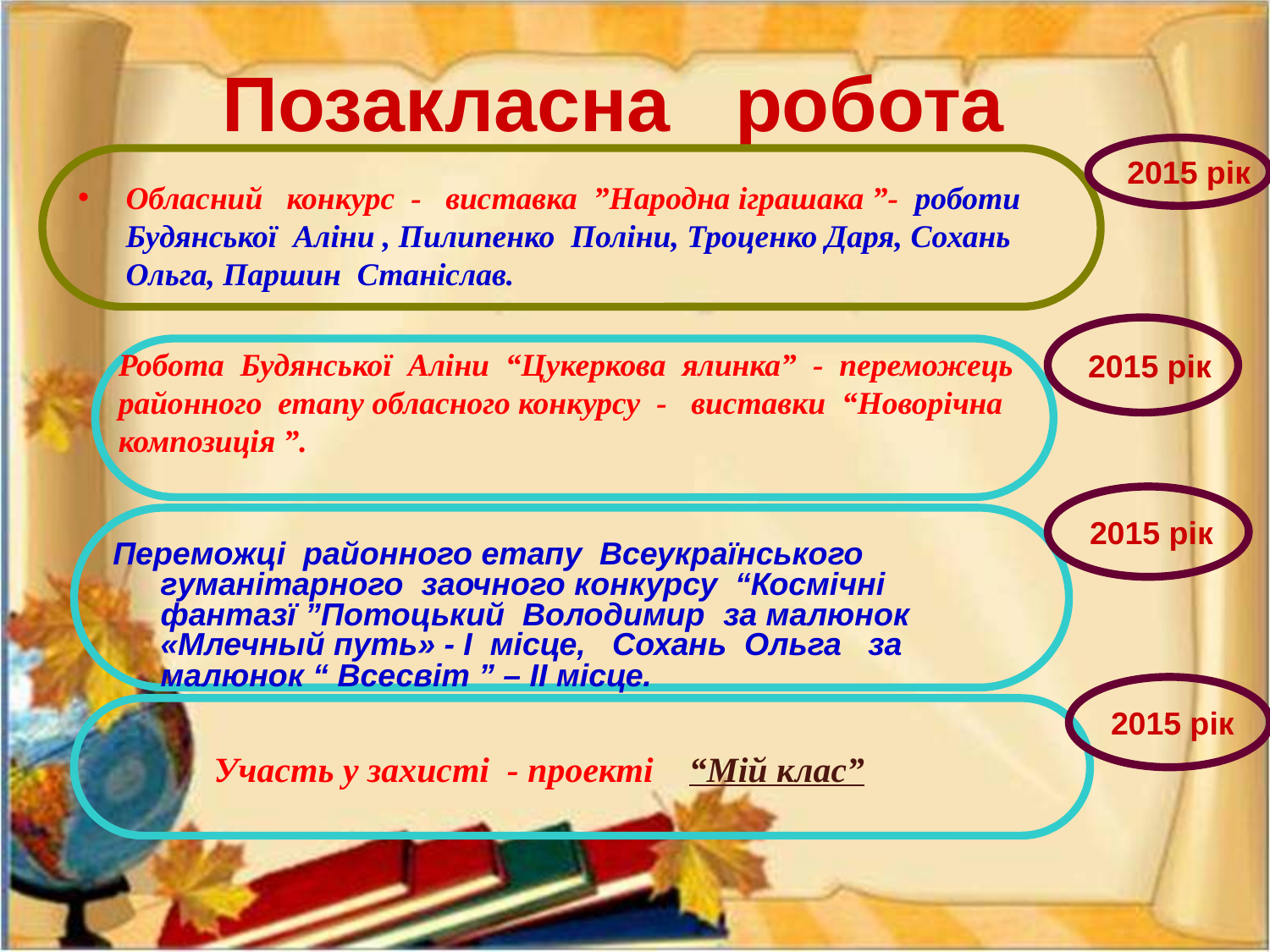

# Позакласна   робота
2015 рік
Обласний   конкурс  -   виставка  ”Народна іграшака ”-  роботи Будянської  Аліни , Пилипенко  Поліни, Троценко Даря, Сохань Ольга, Паршин  Станіслав.

2015 рік

Робота  Будянської  Аліни  “Цукеркова  ялинка”  -  переможець  районного  етапу обласного конкурсу  -   виставки  “Новорічна композиція ”.
2015 рік
Переможці  районного етапу  Всеукраїнського гуманітарного  заочного конкурсу  “Космічні  фантазї ”Потоцький  Володимир  за малюнок   «Млечный путь» - І  місце,   Сохань  Ольга   за малюнок “ Всесвіт ” – ІІ місце.

2015 рік

      Участь у захисті  - проекті    “Мій клас”